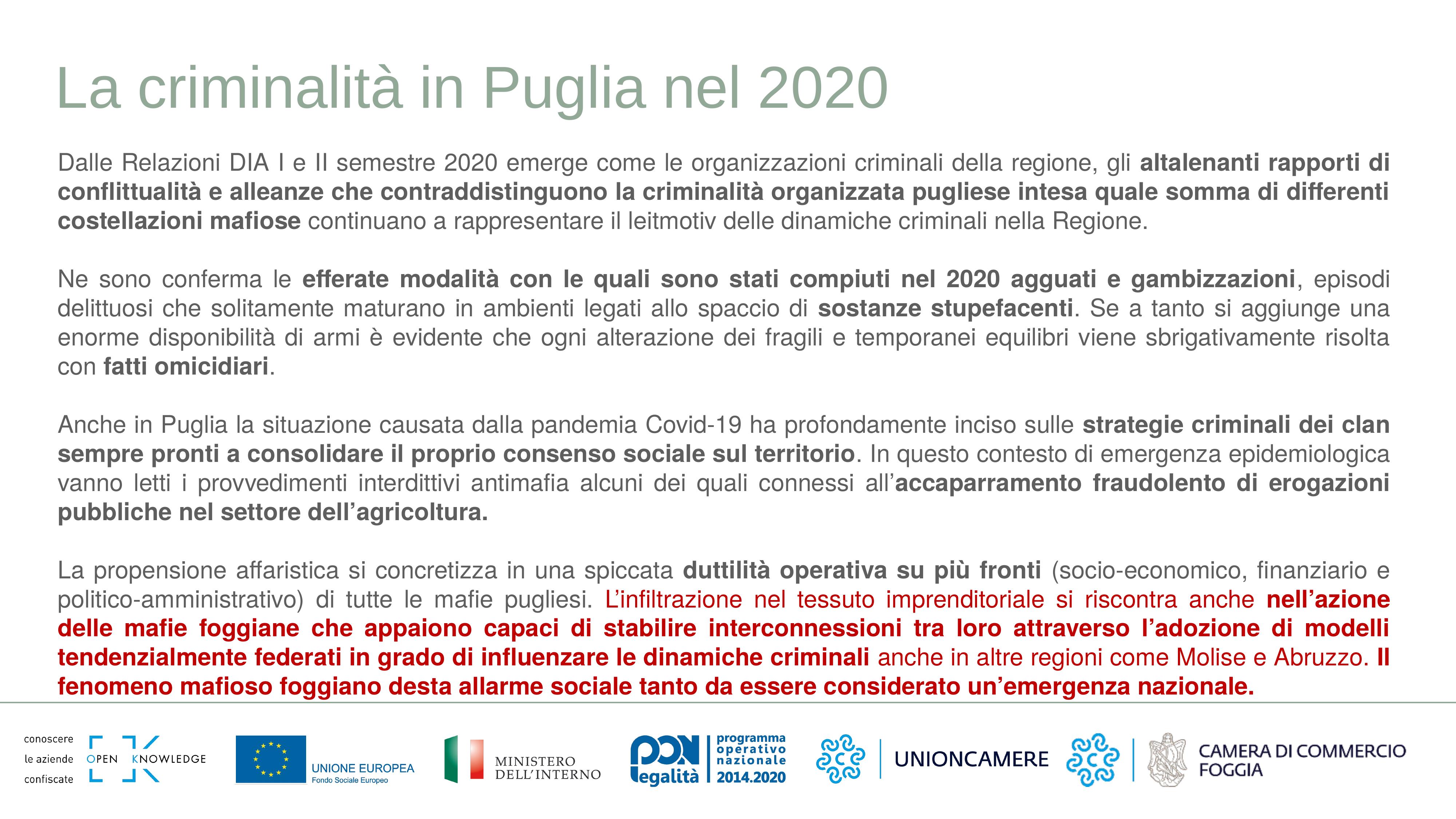

La criminalità in Puglia nel 2020
Dalle Relazioni DIA I e II semestre 2020 emerge come le organizzazioni criminali della regione, gli altalenanti rapporti di conflittualità e alleanze che contraddistinguono la criminalità organizzata pugliese intesa quale somma di differenti costellazioni mafiose continuano a rappresentare il leitmotiv delle dinamiche criminali nella Regione.

Ne sono conferma le efferate modalità con le quali sono stati compiuti nel 2020 agguati e gambizzazioni, episodi delittuosi che solitamente maturano in ambienti legati allo spaccio di sostanze stupefacenti. Se a tanto si aggiunge una enorme disponibilità di armi è evidente che ogni alterazione dei fragili e temporanei equilibri viene sbrigativamente risolta con fatti omicidiari.

Anche in Puglia la situazione causata dalla pandemia Covid-19 ha profondamente inciso sulle strategie criminali dei clan sempre pronti a consolidare il proprio consenso sociale sul territorio. In questo contesto di emergenza epidemiologica vanno letti i provvedimenti interdittivi antimafia alcuni dei quali connessi all’accaparramento fraudolento di erogazioni pubbliche nel settore dell’agricoltura.

La propensione affaristica si concretizza in una spiccata duttilità operativa su più fronti (socio-economico, finanziario e politico-amministrativo) di tutte le mafie pugliesi. L’infiltrazione nel tessuto imprenditoriale si riscontra anche nell’azione delle mafie foggiane che appaiono capaci di stabilire interconnessioni tra loro attraverso l’adozione di modelli tendenzialmente federati in grado di influenzare le dinamiche criminali anche in altre regioni come Molise e Abruzzo. Il fenomeno mafioso foggiano desta allarme sociale tanto da essere considerato un’emergenza nazionale.